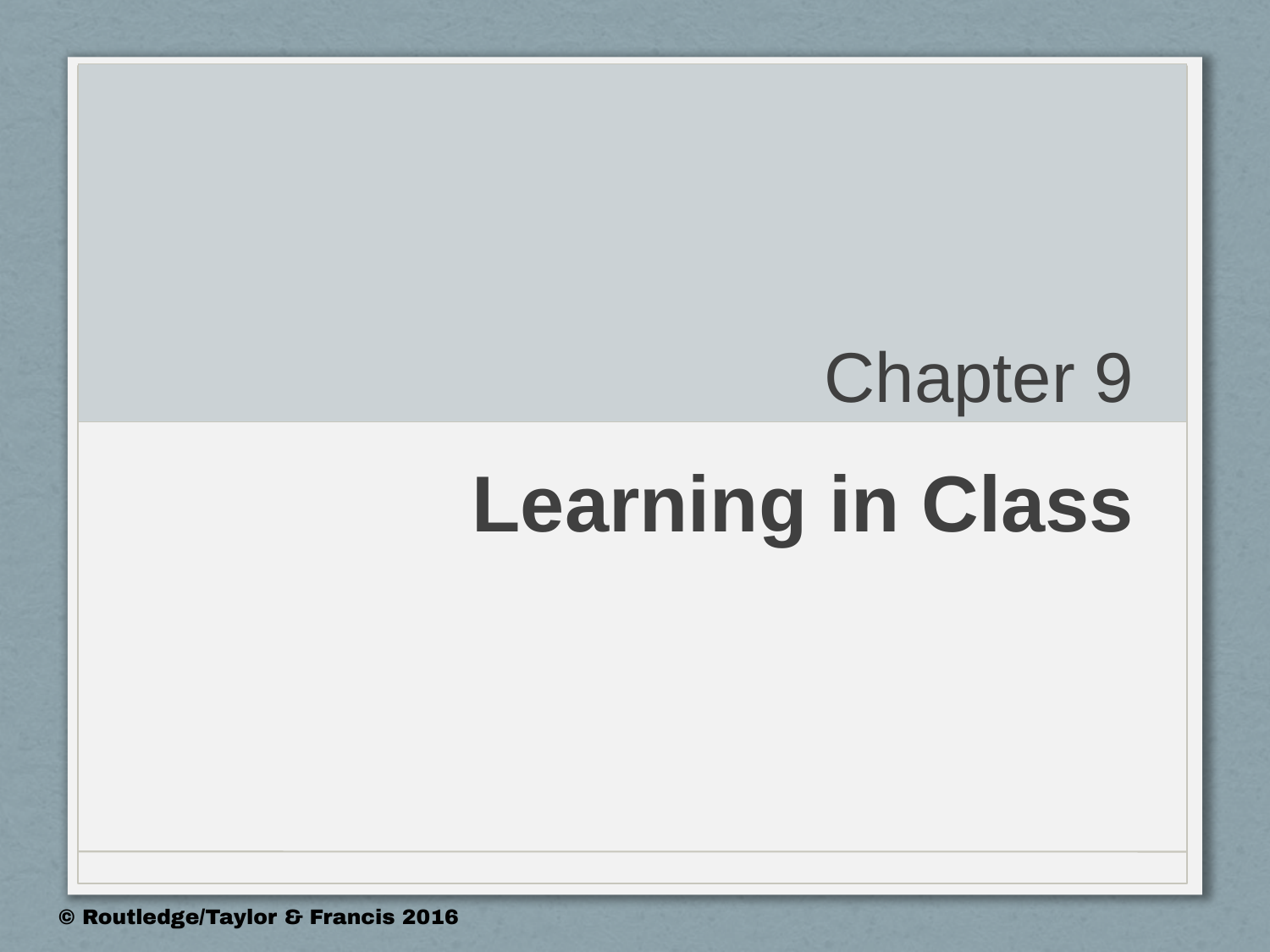

# Chapter 9
Learning in Class
© Routledge/Taylor & Francis 2016